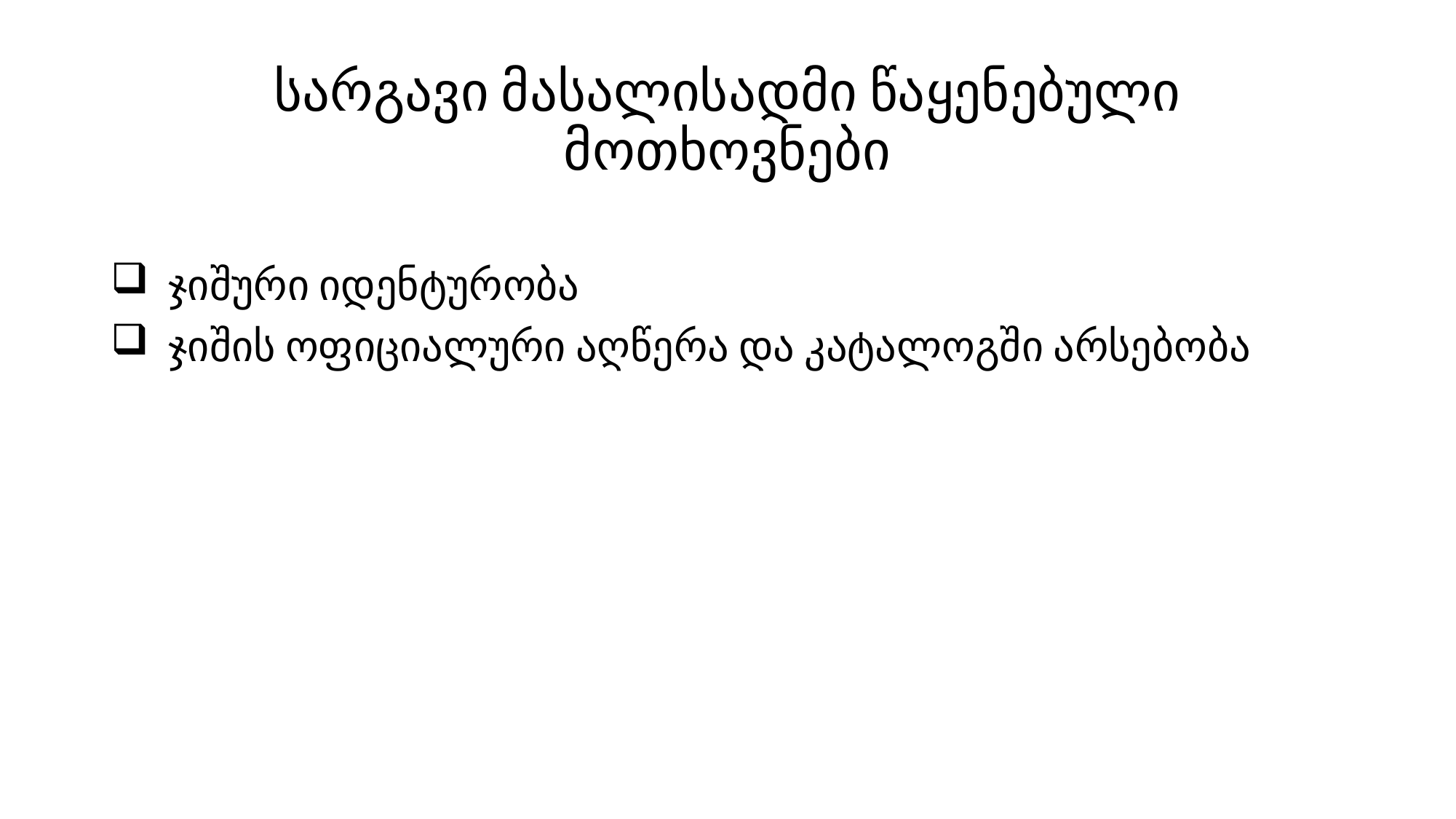

# სარგავი მასალისადმი წაყენებული მოთხოვნები
  ჯიშური იდენტურობა
  ჯიშის ოფიციალური აღწერა და კატალოგში არსებობა